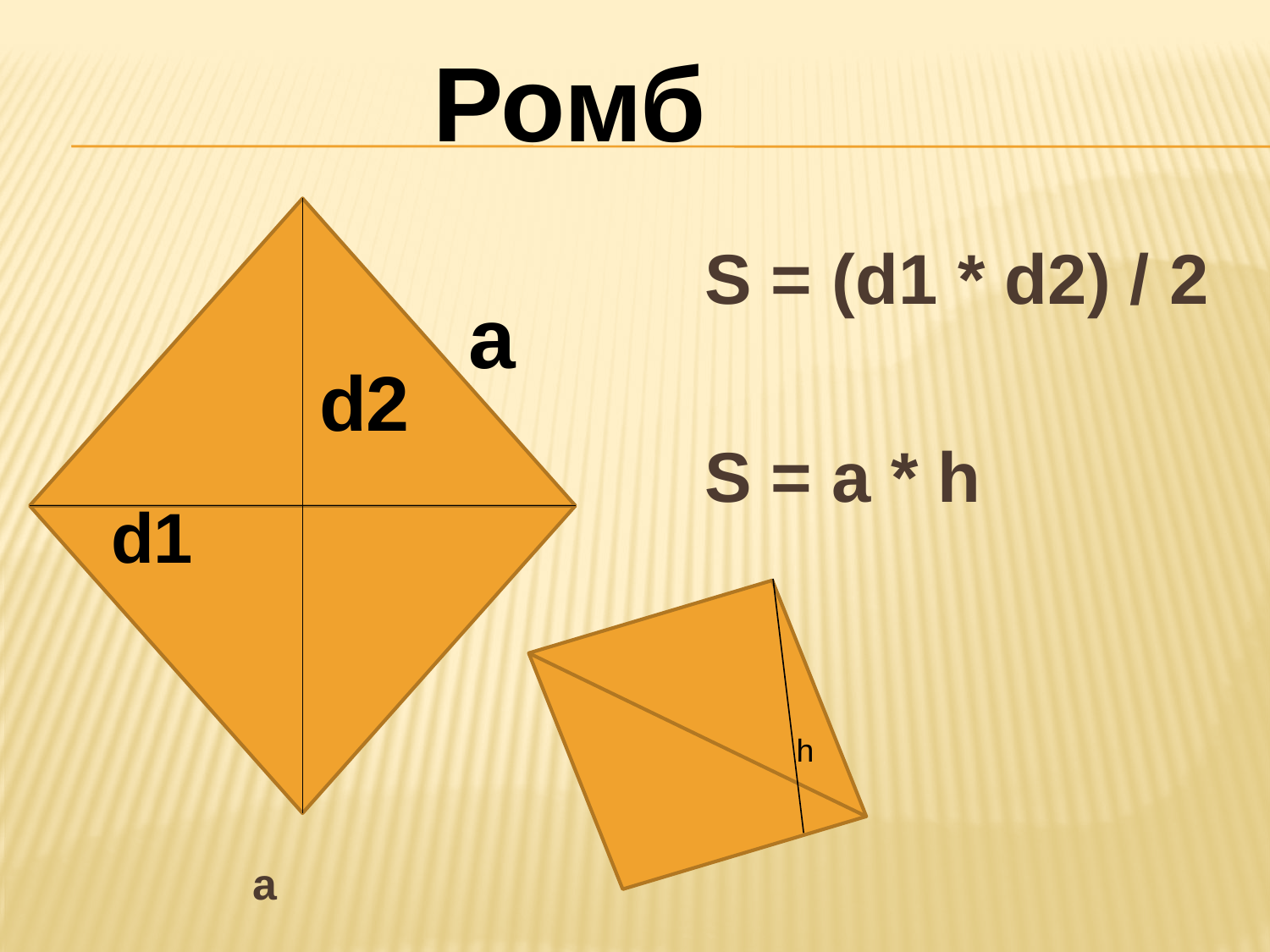

S = (d1 * d2) / 2

                                 S = a * h

                        а
Ромб

а
d2
d1

h